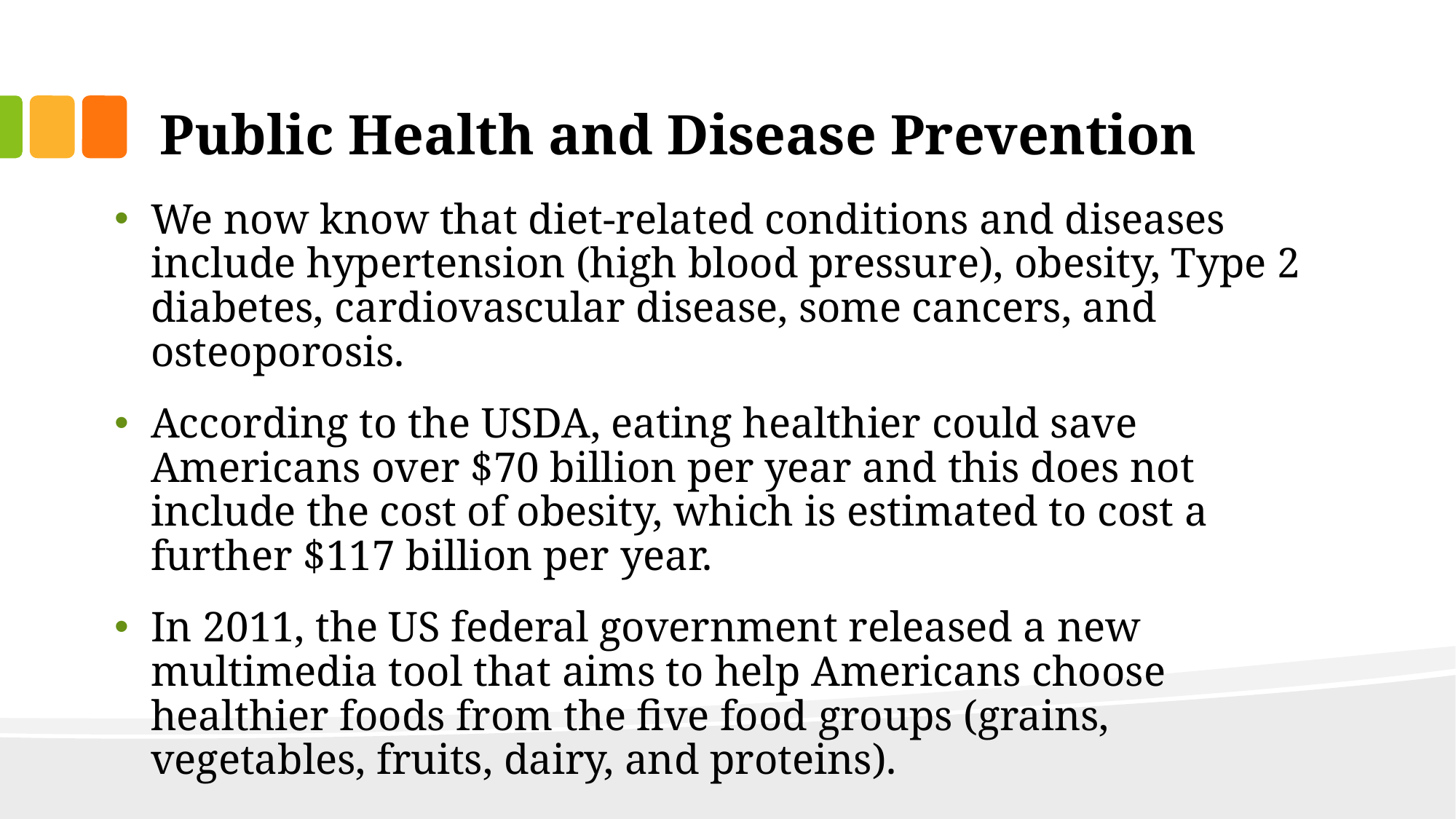

# Public Health and Disease Prevention
We now know that diet-related conditions and diseases include hypertension (high blood pressure), obesity, Type 2 diabetes, cardiovascular disease, some cancers, and osteoporosis.
According to the USDA, eating healthier could save Americans over $70 billion per year and this does not include the cost of obesity, which is estimated to cost a further $117 billion per year.
In 2011, the US federal government released a new multimedia tool that aims to help Americans choose healthier foods from the five food groups (grains, vegetables, fruits, dairy, and proteins).